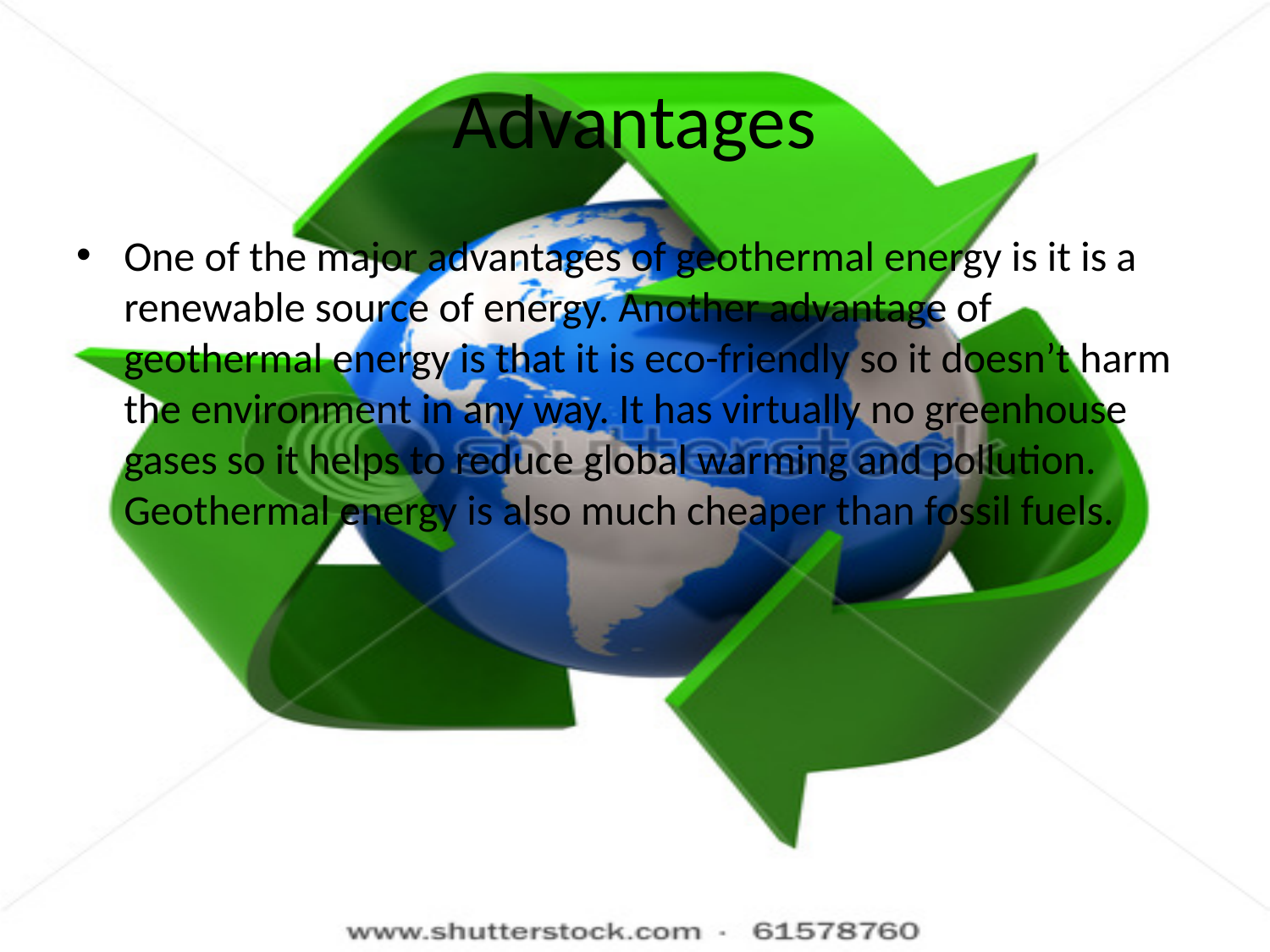

# Advantages
One of the major advantages of geothermal energy is it is a renewable source of energy. Another advantage of geothermal energy is that it is eco-friendly so it doesn’t harm the environment in any way. It has virtually no greenhouse gases so it helps to reduce global warming and pollution. Geothermal energy is also much cheaper than fossil fuels.